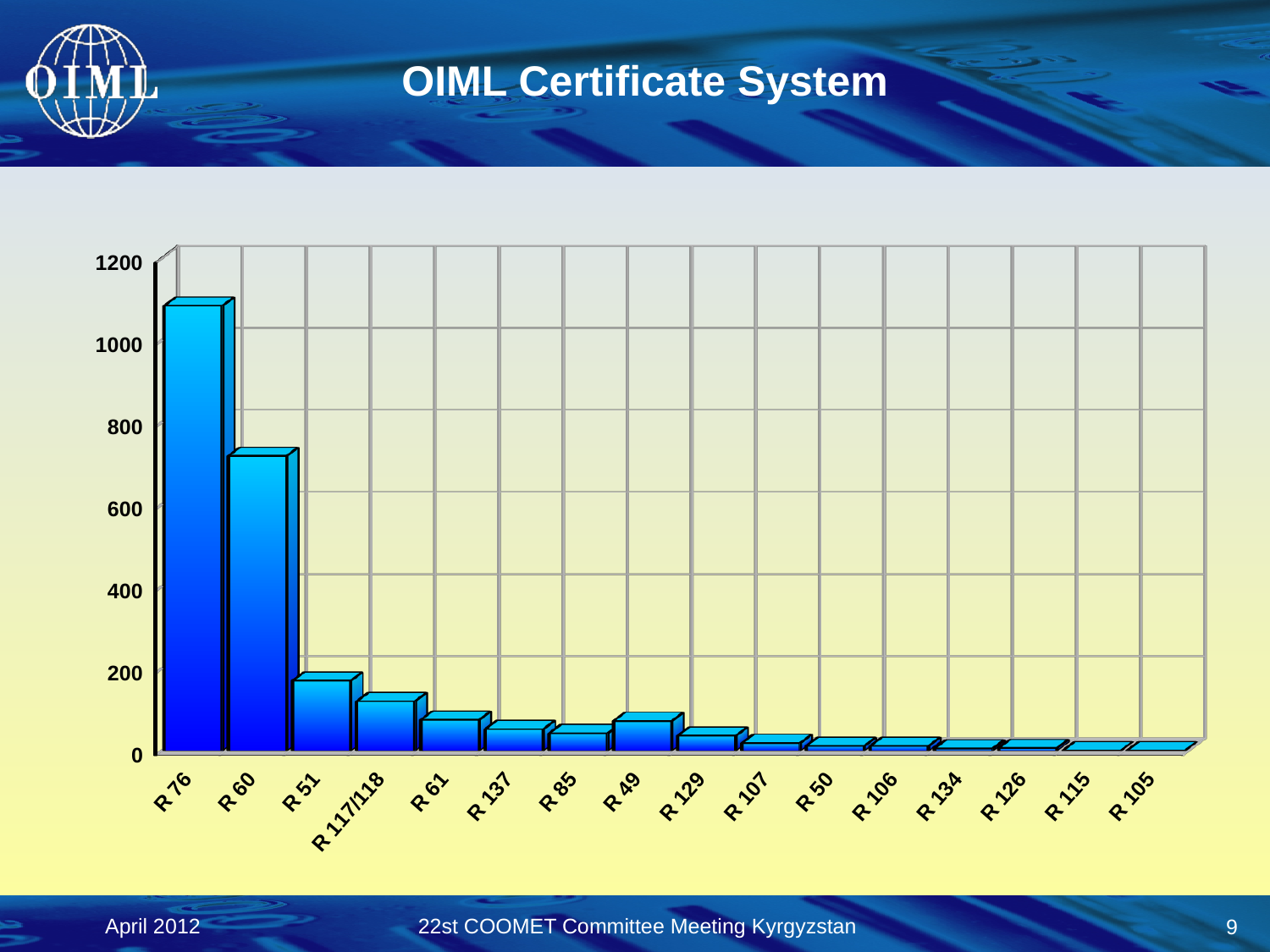

# OIML Certificate System

[unsupported chart]

 April 2012
22st COOMET Committee Meeting Kyrgyzstan
9